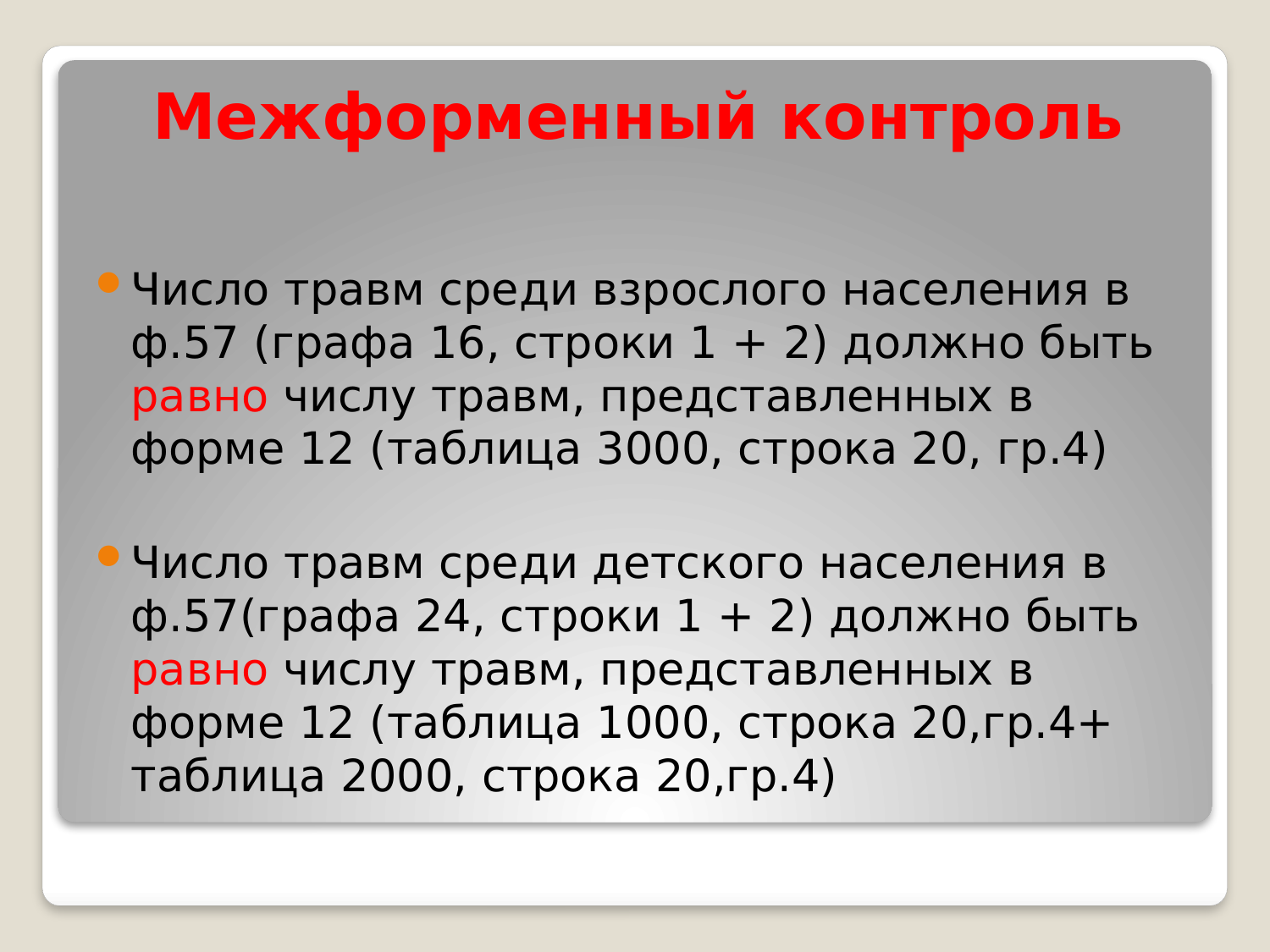

# Межформенный контроль
Число травм среди взрослого населения в ф.57 (графа 16, строки 1 + 2) должно быть равно числу травм, представленных в форме 12 (таблица 3000, строка 20, гр.4)

Число травм среди детского населения в ф.57(графа 24, строки 1 + 2) должно быть равно числу травм, представленных в форме 12 (таблица 1000, строка 20,гр.4+ таблица 2000, строка 20,гр.4)